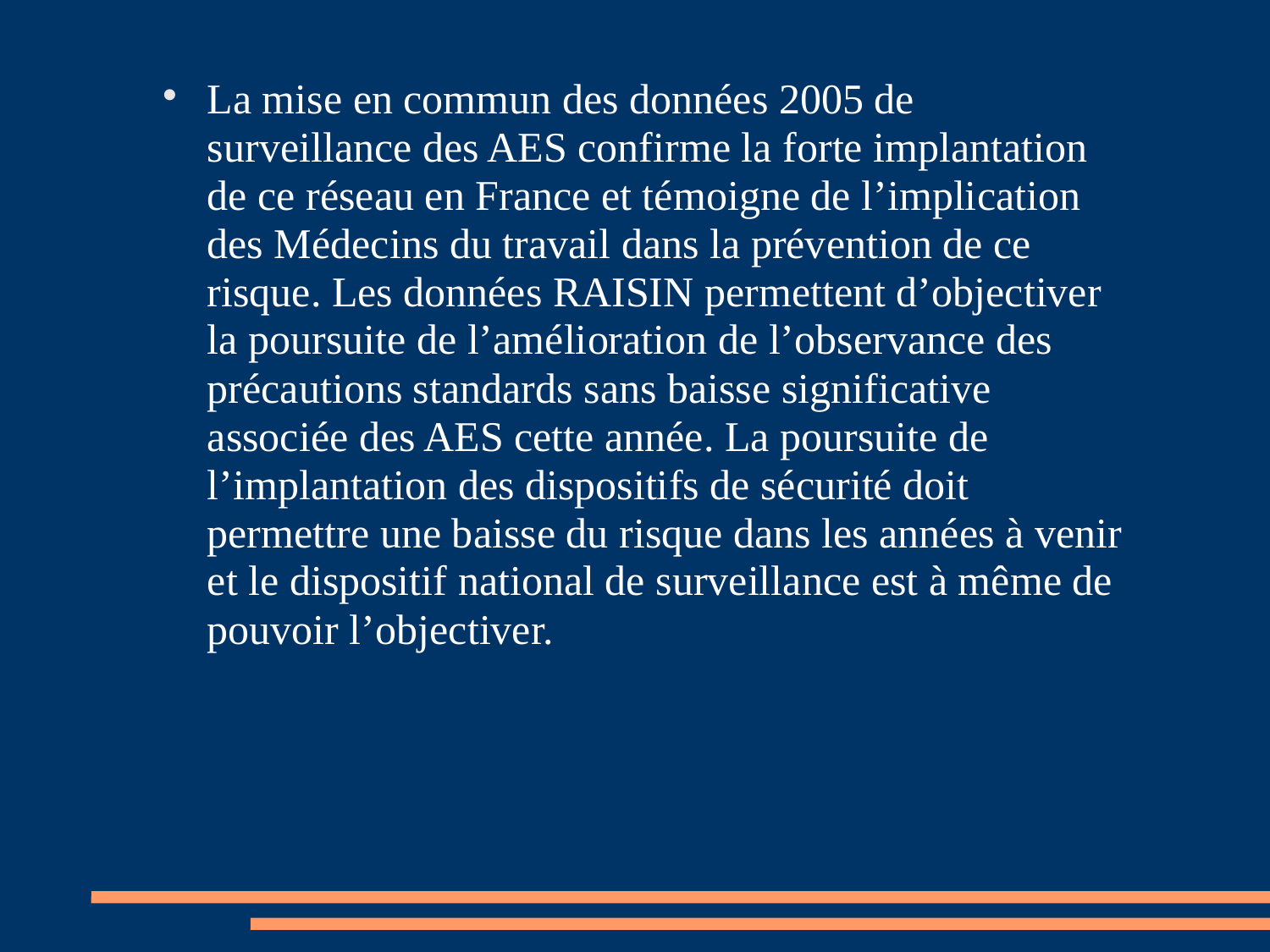

# La mise en commun des données 2005 de surveillance des AES confirme la forte implantation de ce réseau en France et témoigne de l’implication des Médecins du travail dans la prévention de ce risque. Les données RAISIN permettent d’objectiver la poursuite de l’amélioration de l’observance des précautions standards sans baisse significative associée des AES cette année. La poursuite de l’implantation des dispositifs de sécurité doit permettre une baisse du risque dans les années à venir et le dispositif national de surveillance est à même de pouvoir l’objectiver.